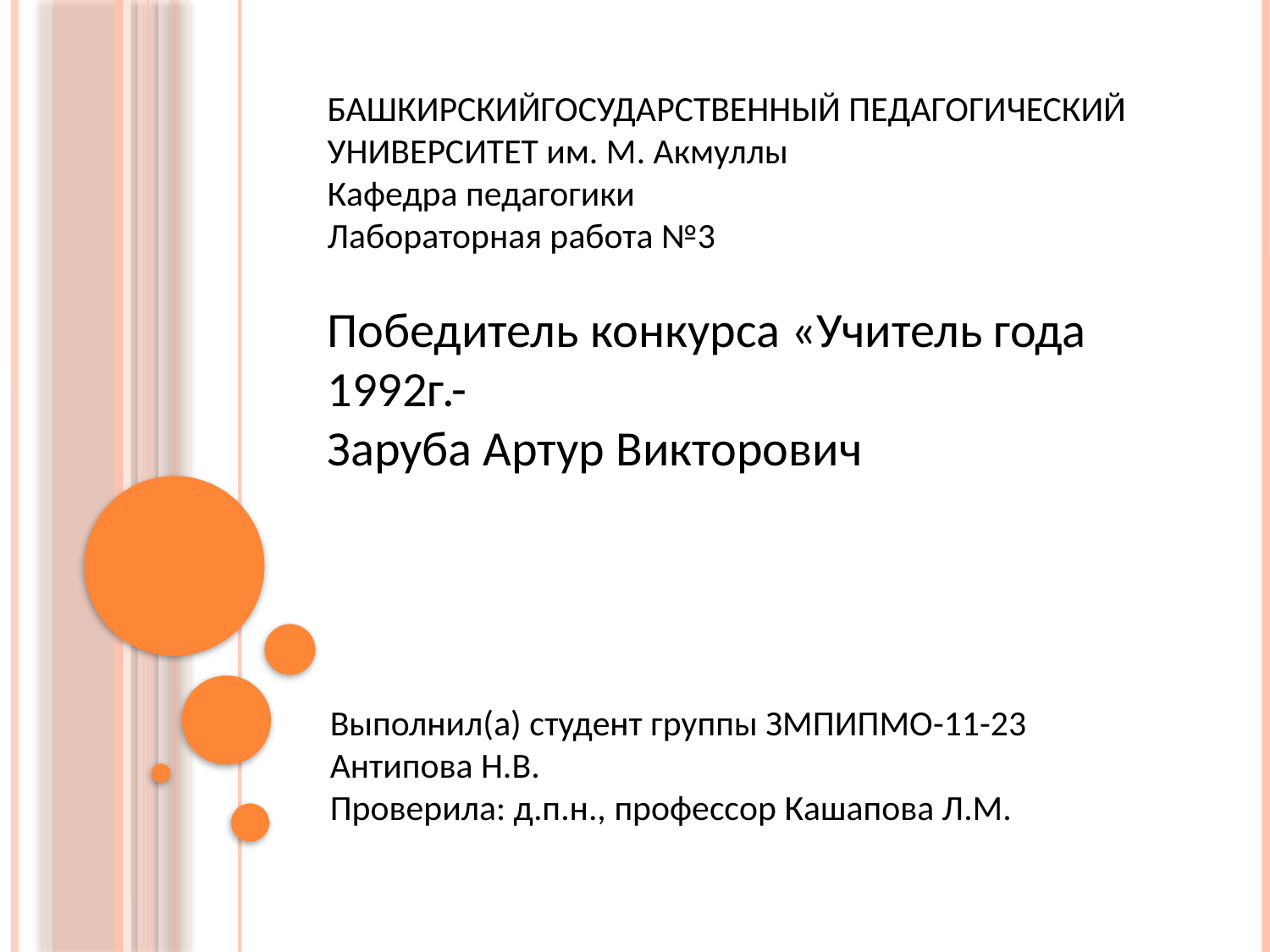

# БАШКИРСКИЙГОСУДАРСТВЕННЫЙ ПЕДАГОГИЧЕСКИЙ УНИВЕРСИТЕТ им. М. Акмуллы Кафедра педагогики Лабораторная работа №3 Победитель конкурса «Учитель года 1992г.- Заруба Артур Викторович
Выполнил(а) студент группы ЗМПИПМО-11-23
Антипова Н.В.
Проверила: д.п.н., профессор Кашапова Л.М.